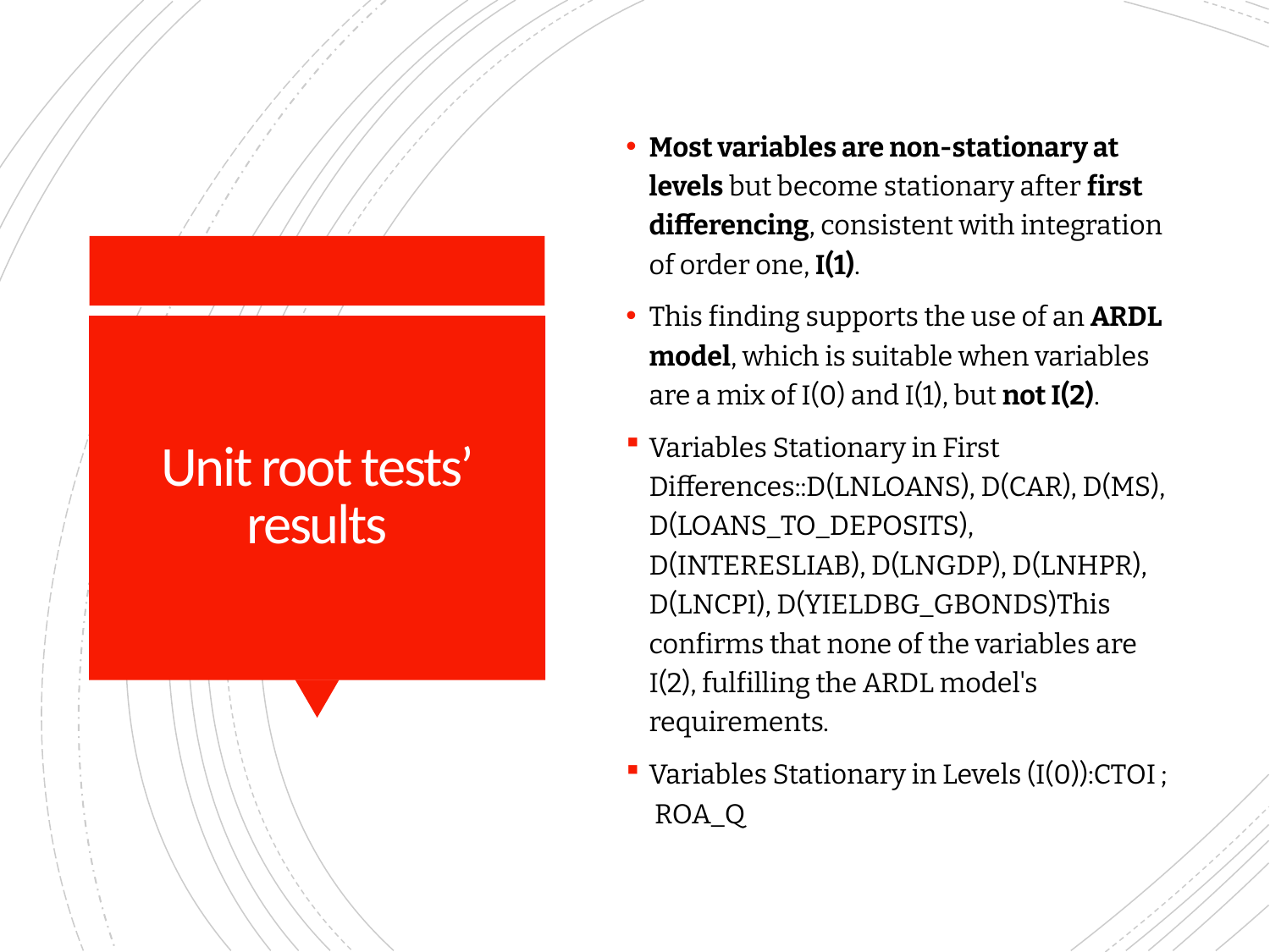

Most variables are non-stationary at levels but become stationary after first differencing, consistent with integration of order one, I(1).
This finding supports the use of an ARDL model, which is suitable when variables are a mix of I(0) and I(1), but not I(2).
Variables Stationary in First Differences::D(LNLOANS), D(CAR), D(MS), D(LOANS_TO_DEPOSITS), D(INTERESLIAB), D(LNGDP), D(LNHPR), D(LNCPI), D(YIELDBG_GBONDS)This confirms that none of the variables are I(2), fulfilling the ARDL model's requirements.
Variables Stationary in Levels (I(0)):CTOI ;  ROA_Q
# Unit root tests’ results